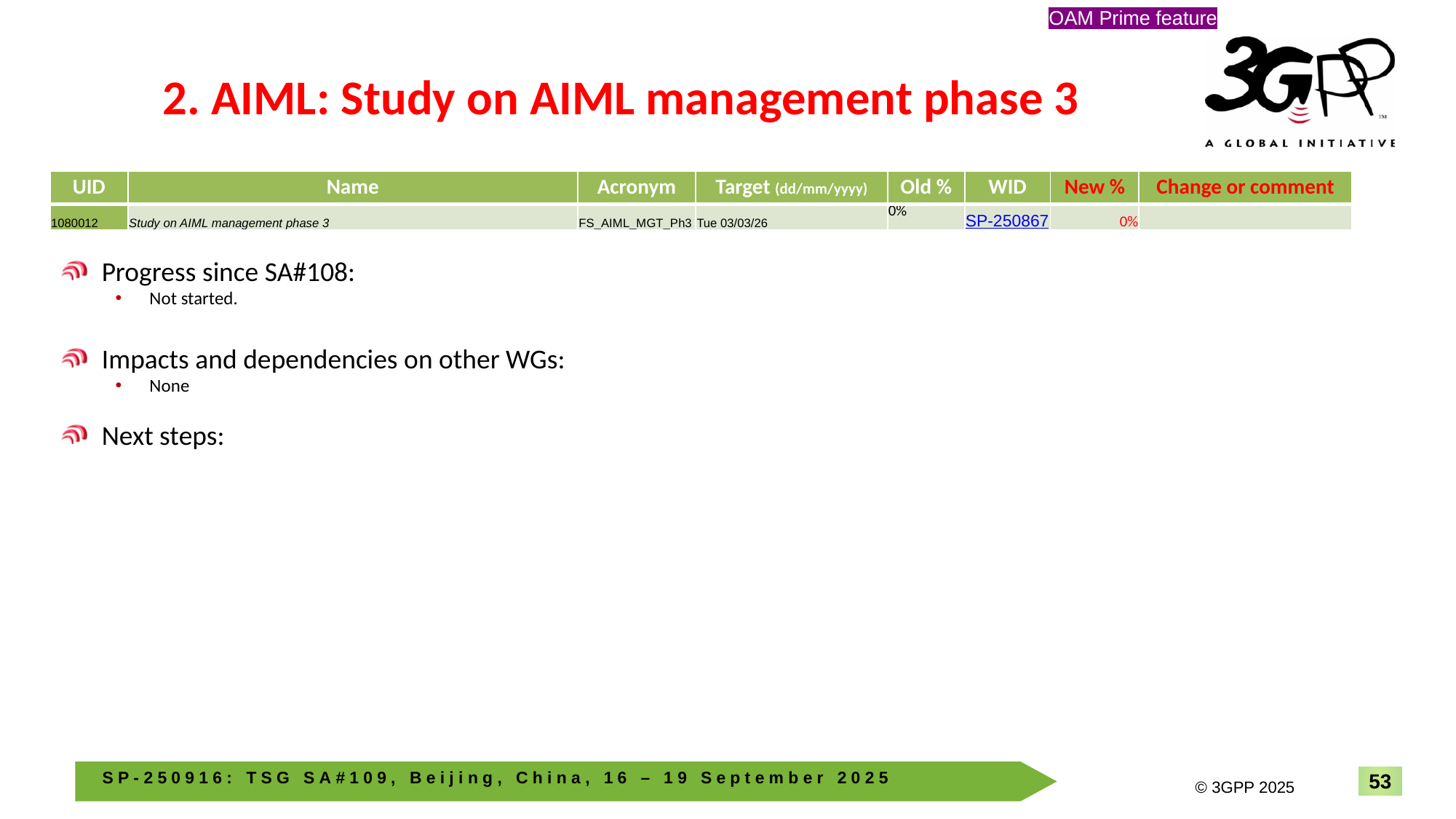

OAM Prime feature
# 2. AIML: Study on AIML management phase 3
| UID | Name | Acronym | Target (dd/mm/yyyy) | Old % | WID | New % | Change or comment |
| --- | --- | --- | --- | --- | --- | --- | --- |
| 1080012 | Study on AIML management phase 3 | FS\_AIML\_MGT\_Ph3 | Tue 03/03/26 | 0% | SP-250867 | 0% |  |
Progress since SA#108:
Not started.

Impacts and dependencies on other WGs:
None

Next steps: